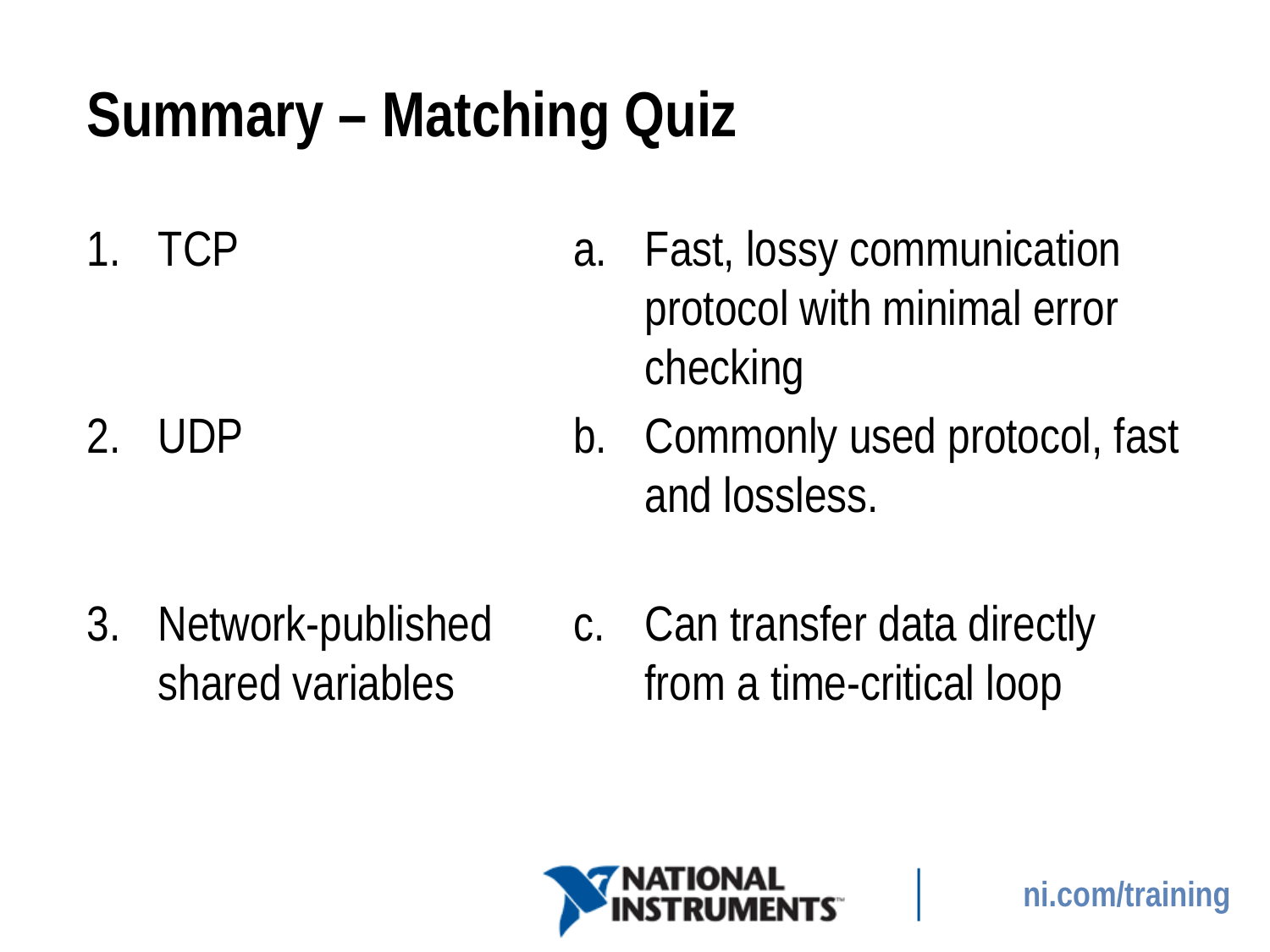

# Summary – Matching Quiz
TCP
UDP
Network-published shared variables
Fast, lossy communication protocol with minimal error checking
Commonly used protocol, fast and lossless.
Can transfer data directly from a time-critical loop